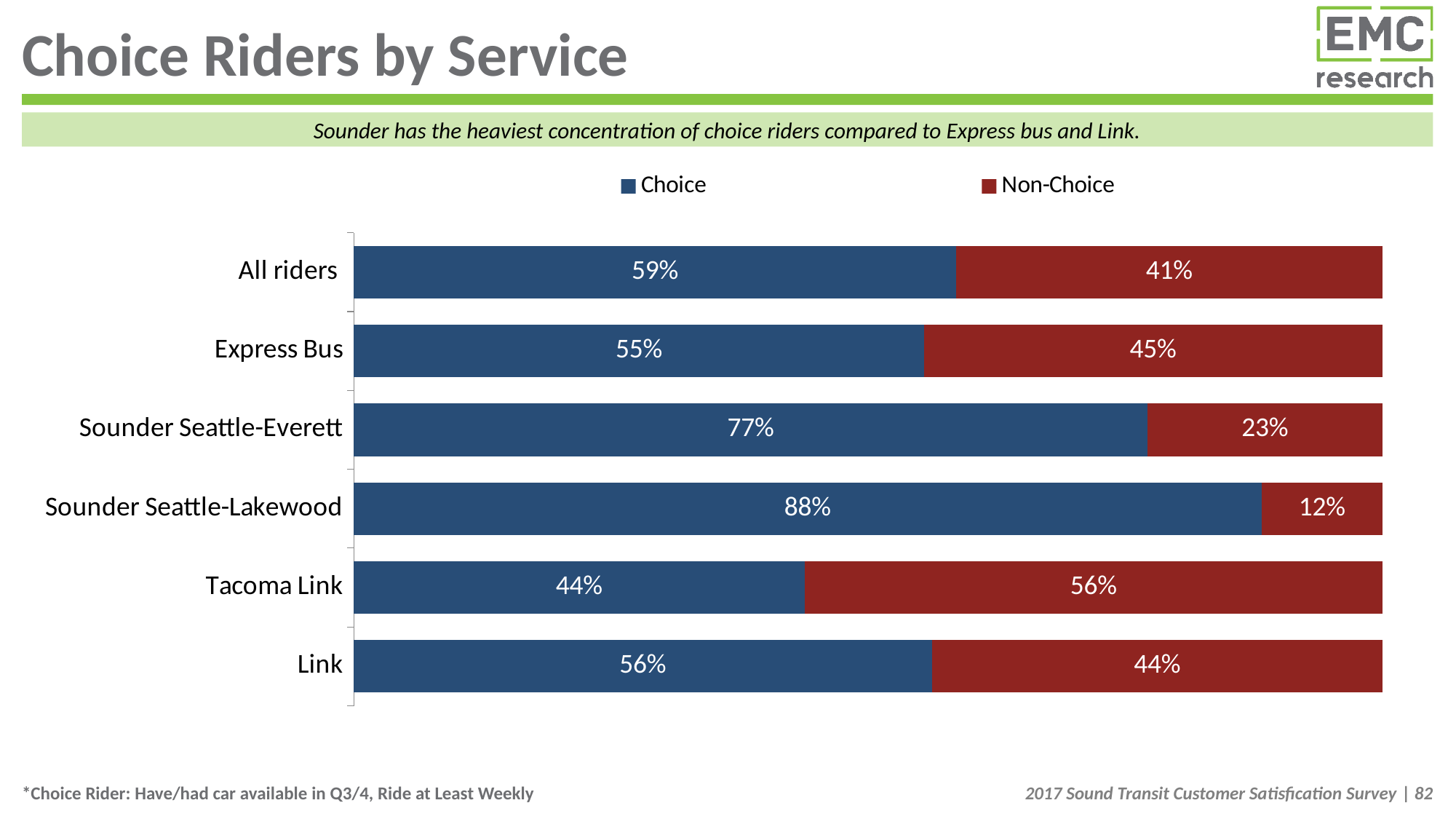

# Choice Riders by Service
Sounder has the heaviest concentration of choice riders compared to Express bus and Link.

### Chart

| Category | Choice | Non-Choice |
|---|---|---|
| All riders  | 0.5855364822800668 | 0.41446351771991646 |
| Express Bus | 0.5543069529898514 | 0.4456930470101477 |
| Sounder Seattle-Everett | 0.7716508538899431 | 0.2283491461100569 |
| Sounder Seattle-Lakewood | 0.8826124918214129 | 0.11738750817858755 |
| Tacoma Link | 0.4383438041383704 | 0.56165619586163 |
| Link | 0.5620395739273939 | 0.4379604260726087 |
*Choice Rider: Have/had car available in Q3/4, Ride at Least Weekly